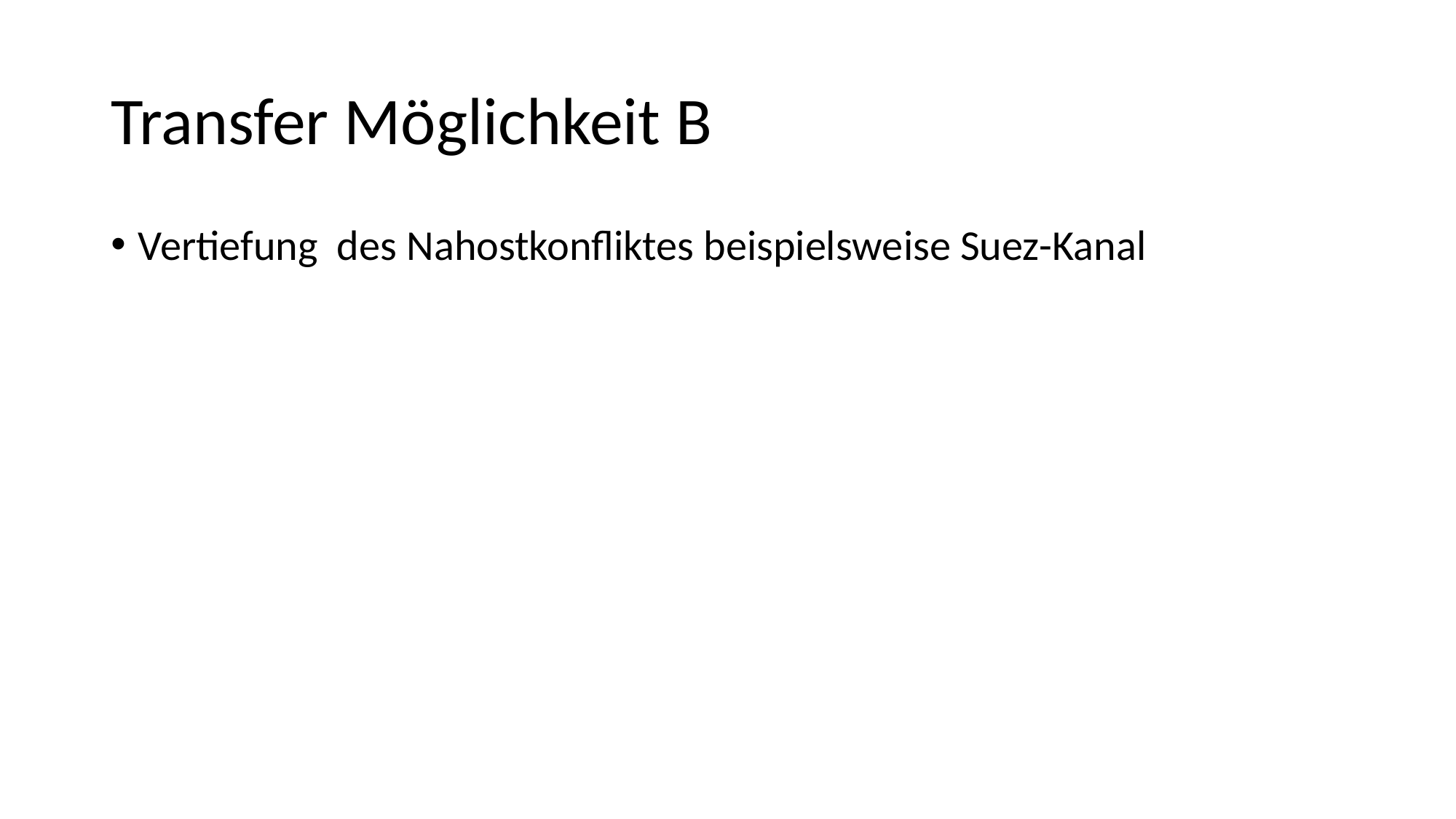

# Transfer Möglichkeit B
Vertiefung  des Nahostkonfliktes beispielsweise Suez-Kanal